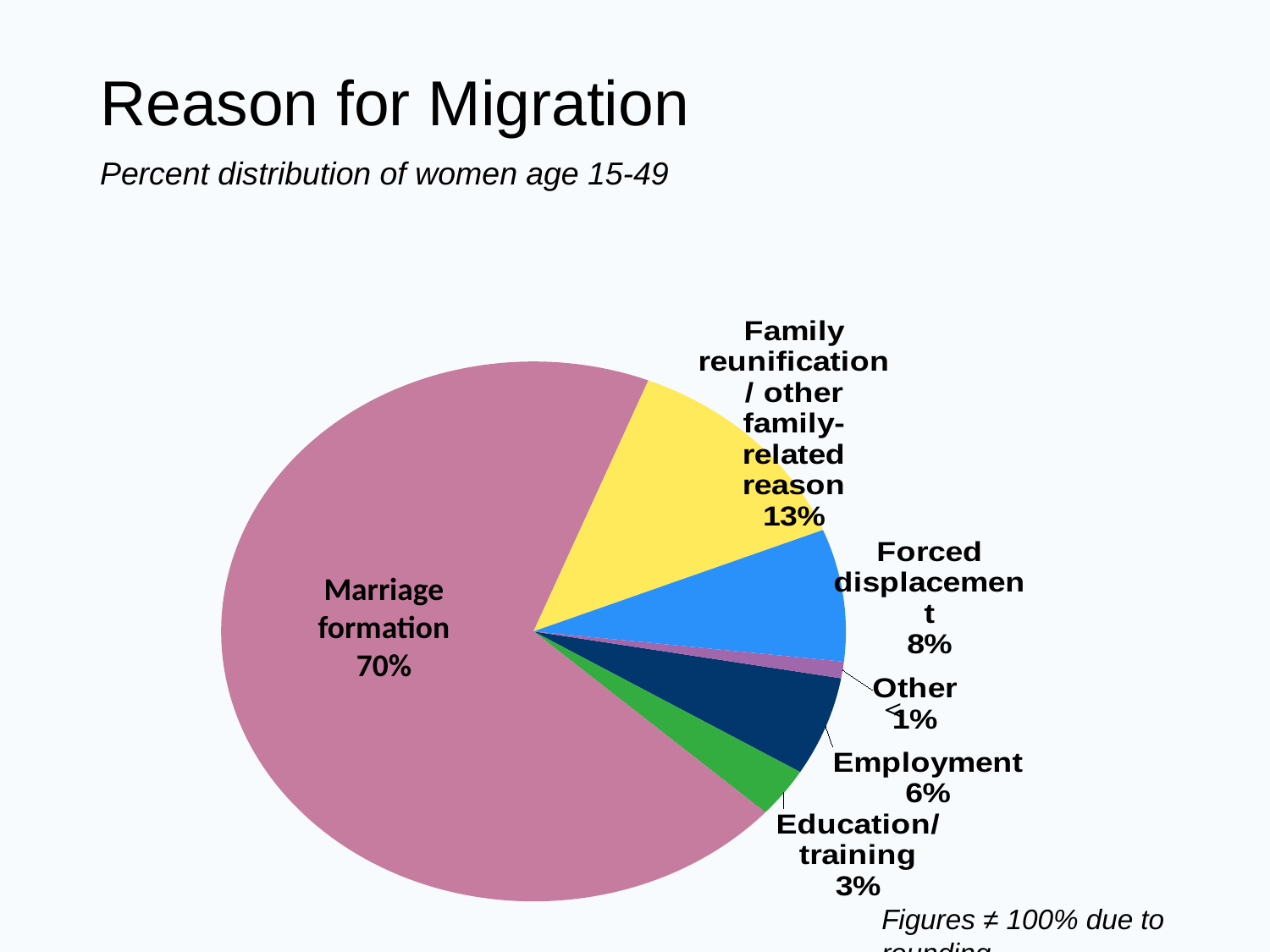

# Reason for Migration
Percent distribution of women age 15-49

### Chart

| Category | Women |
|---|---|
| Employment | 6.0 |
| Education/ training | 3.0 |
| Marriage formation | 70.0 |
| Family reunification/ other family-related reason | 13.0 |
| Forced displacement | 8.0 |
| Other | 1.0 |
Marriage formation
70%
Figures ≠ 100% due to rounding.